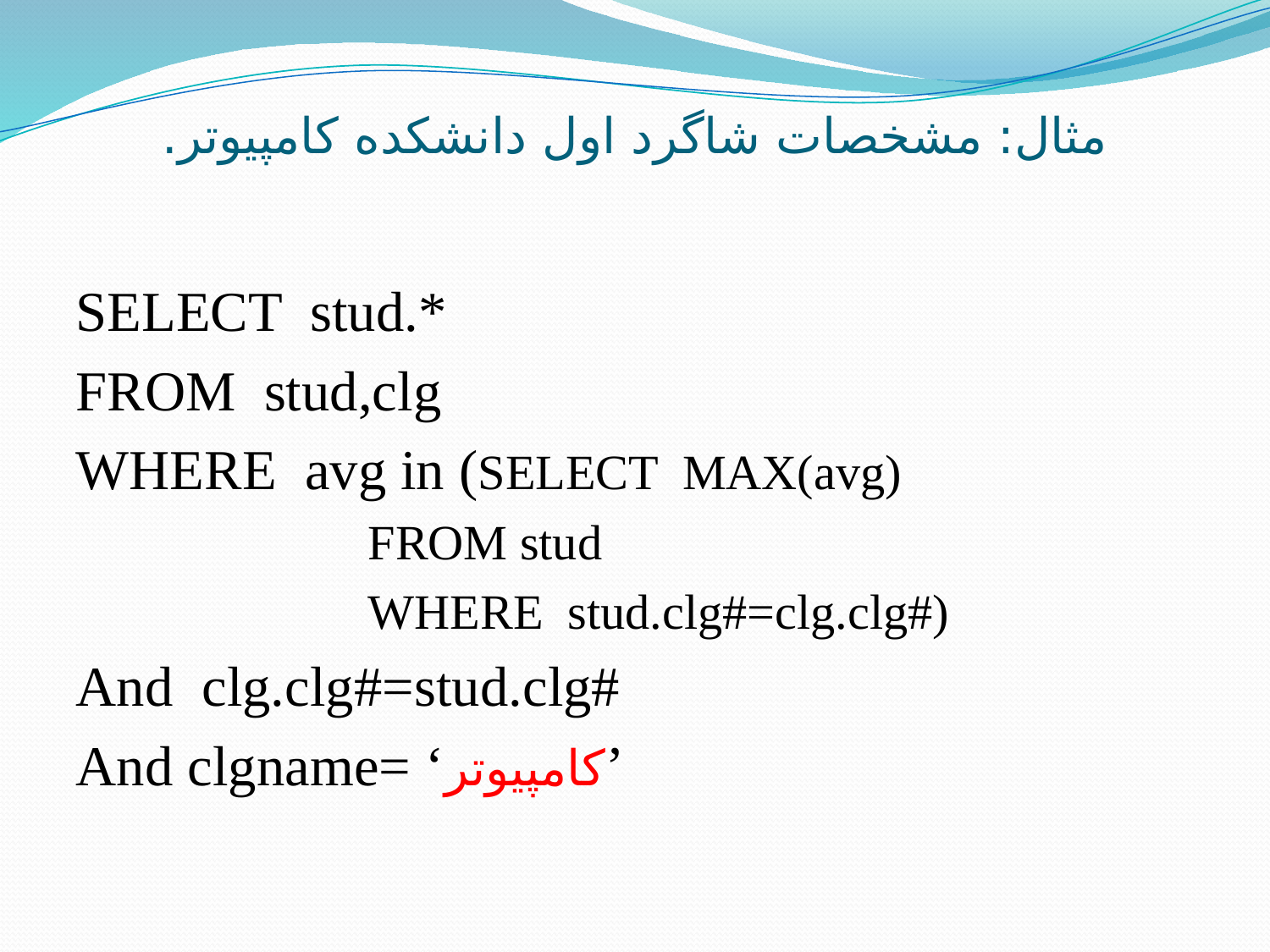

# مثال: مشخصات شاگرد اول دانشکده کامپيوتر.
SELECT  stud.*
FROM  stud,clg
WHERE  avg in (SELECT  MAX(avg)
			FROM stud
			WHERE  stud.clg#=clg.clg#)
And  clg.clg#=stud.clg#
And clgname= ‘کامپيوتر’